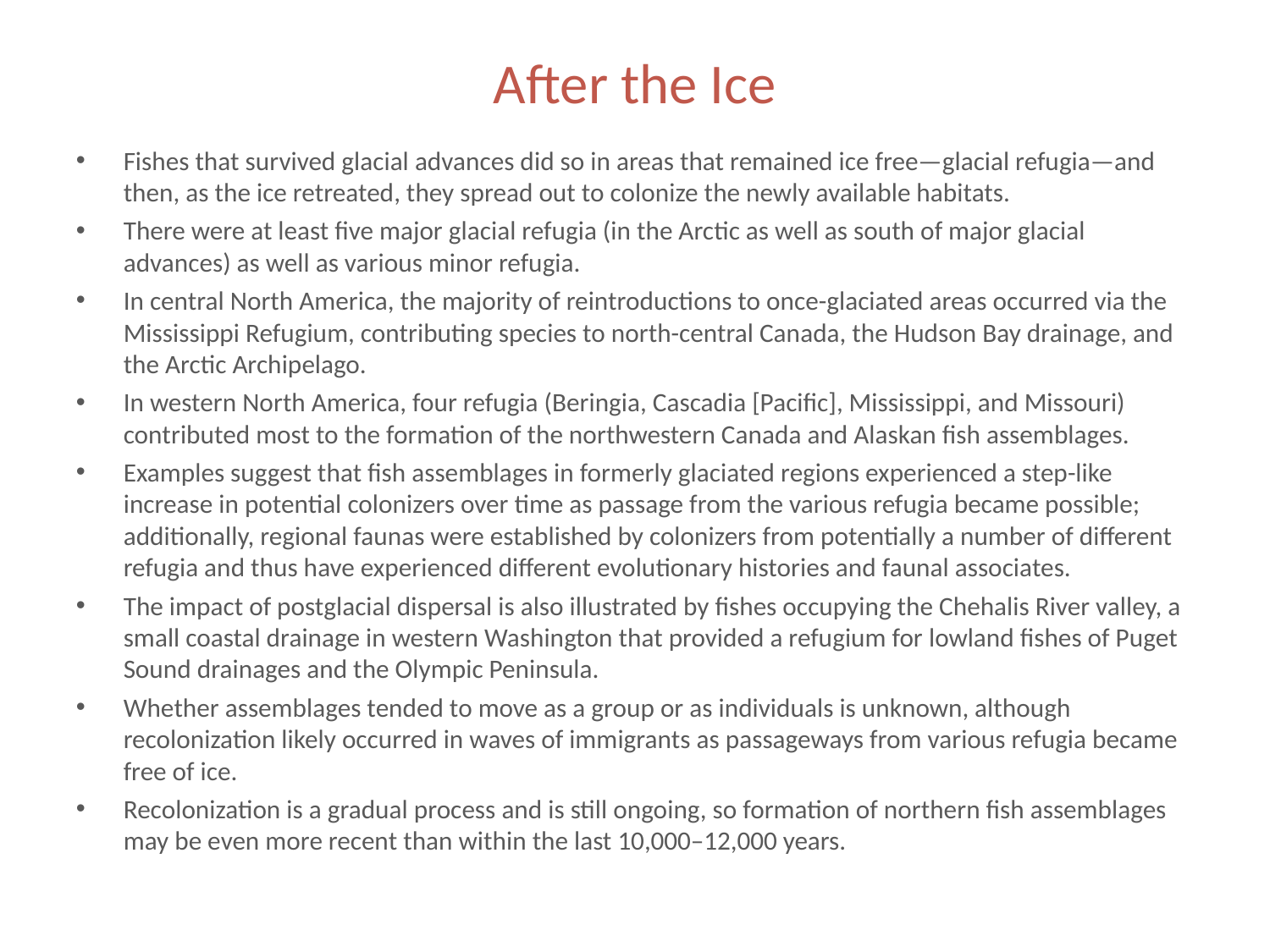

# After the Ice
Fishes that survived glacial advances did so in areas that remained ice free—glacial refugia—and then, as the ice retreated, they spread out to colonize the newly available habitats.
There were at least five major glacial refugia (in the Arctic as well as south of major glacial advances) as well as various minor refugia.
In central North America, the majority of reintroductions to once-glaciated areas occurred via the Mississippi Refugium, contributing species to north-central Canada, the Hudson Bay drainage, and the Arctic Archipelago.
In western North America, four refugia (Beringia, Cascadia [Pacific], Mississippi, and Missouri) contributed most to the formation of the northwestern Canada and Alaskan fish assemblages.
Examples suggest that fish assemblages in formerly glaciated regions experienced a step-like increase in potential colonizers over time as passage from the various refugia became possible; additionally, regional faunas were established by colonizers from potentially a number of different refugia and thus have experienced different evolutionary histories and faunal associates.
The impact of postglacial dispersal is also illustrated by fishes occupying the Chehalis River valley, a small coastal drainage in western Washington that provided a refugium for lowland fishes of Puget Sound drainages and the Olympic Peninsula.
Whether assemblages tended to move as a group or as individuals is unknown, although recolonization likely occurred in waves of immigrants as passageways from various refugia became free of ice.
Recolonization is a gradual process and is still ongoing, so formation of northern fish assemblages may be even more recent than within the last 10,000–12,000 years.